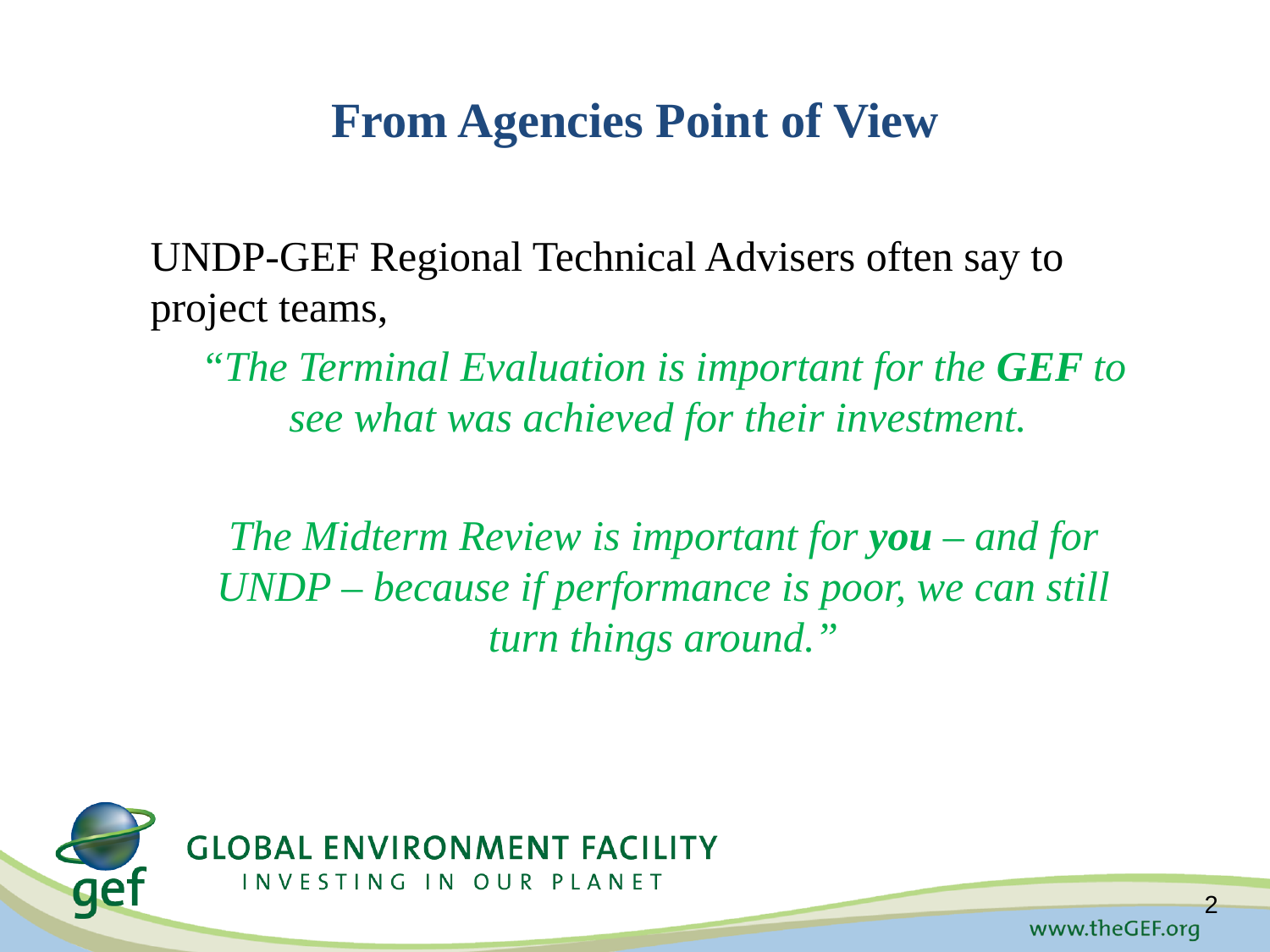

# From Agencies Point of View
UNDP-GEF Regional Technical Advisers often say to project teams,
“The Terminal Evaluation is important for the GEF to see what was achieved for their investment.

The Midterm Review is important for you – and for UNDP – because if performance is poor, we can still turn things around.”

2